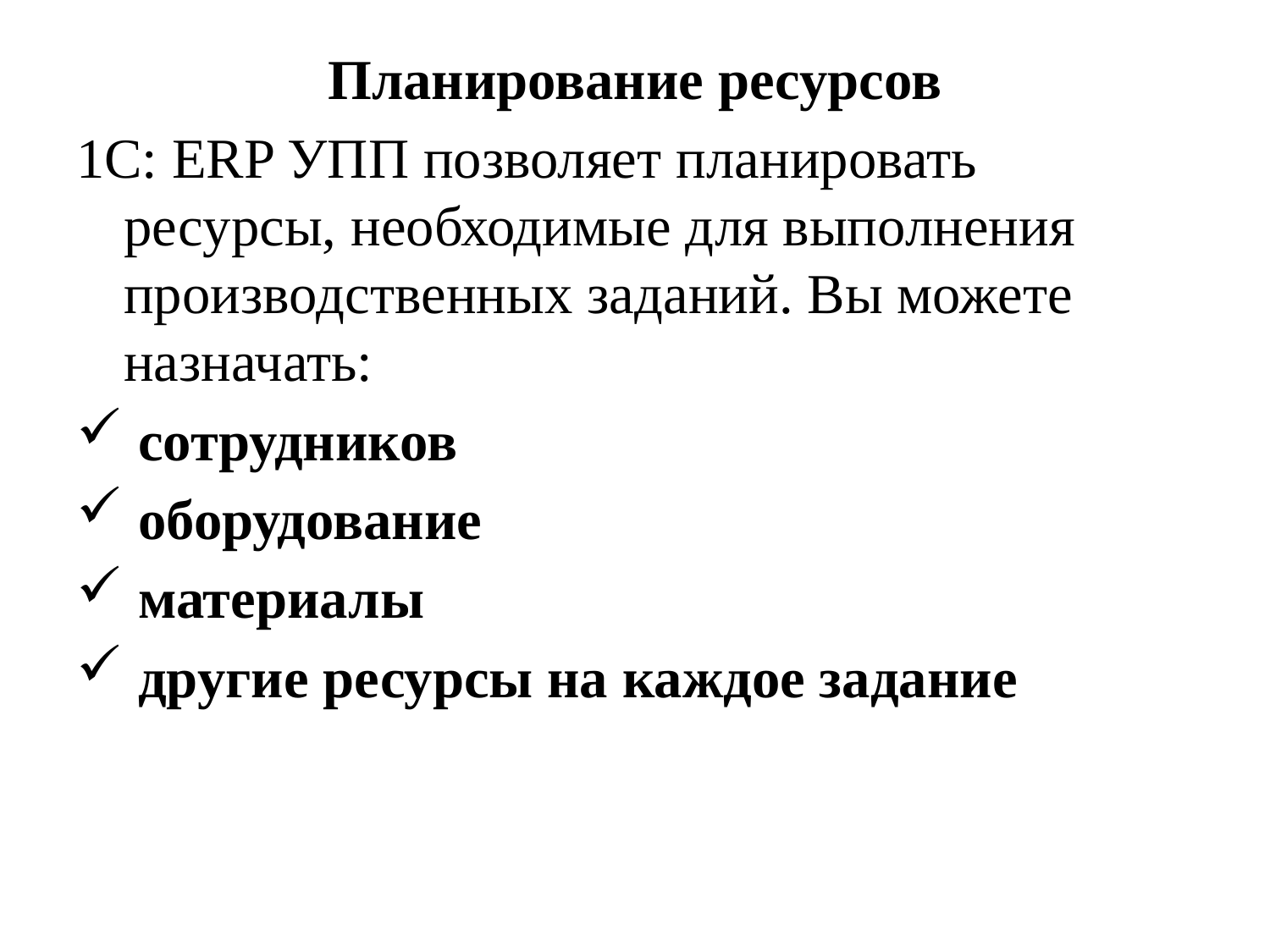

Планирование ресурсов
1С: ERP УПП позволяет планировать ресурсы, необходимые для выполнения производственных заданий. Вы можете назначать:
 сотрудников
 оборудование
 материалы
 другие ресурсы на каждое задание